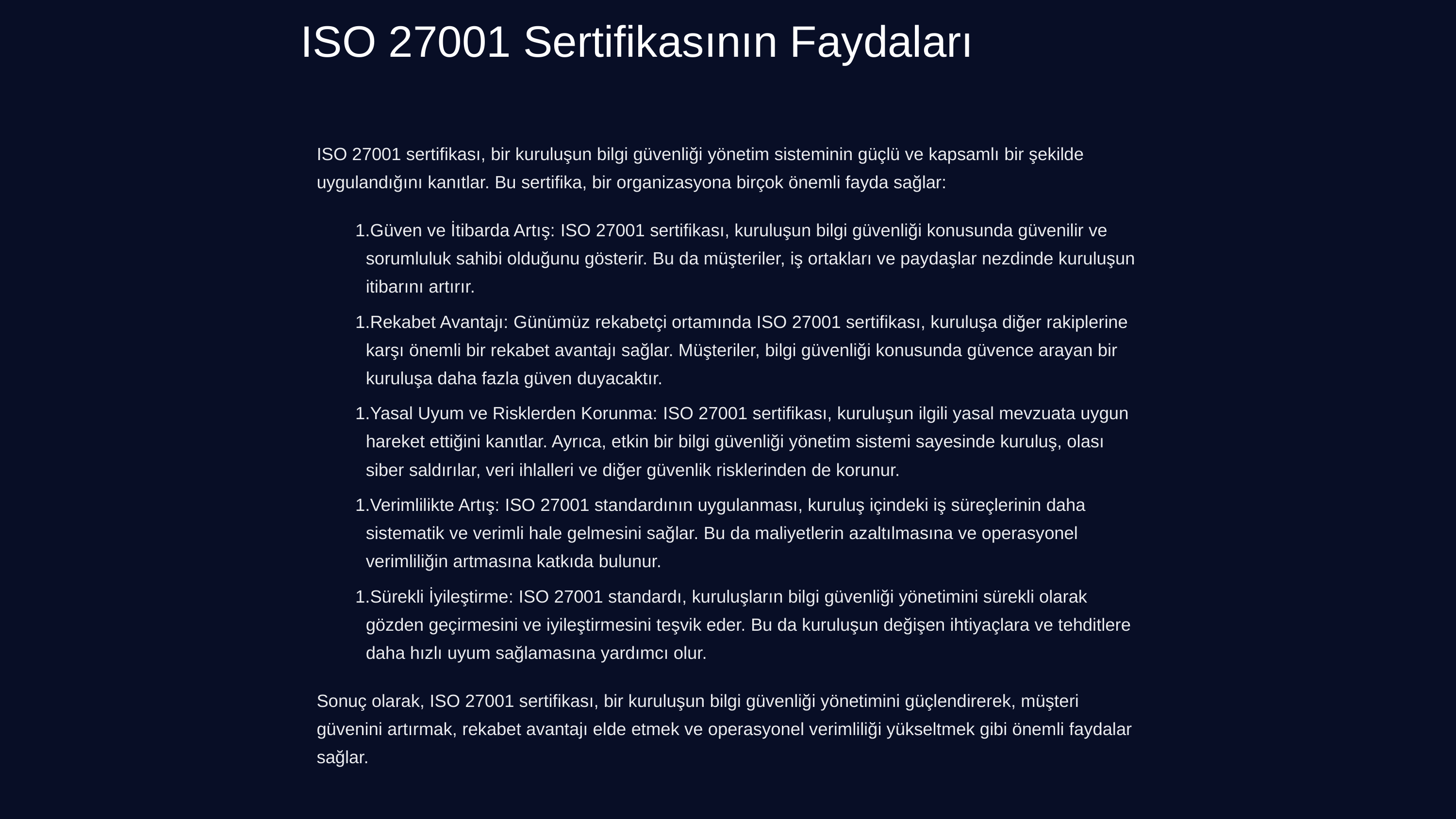

ISO 27001 Sertifikasının Faydaları
ISO 27001 sertifikası, bir kuruluşun bilgi güvenliği yönetim sisteminin güçlü ve kapsamlı bir şekilde uygulandığını kanıtlar. Bu sertifika, bir organizasyona birçok önemli fayda sağlar:
Güven ve İtibarda Artış: ISO 27001 sertifikası, kuruluşun bilgi güvenliği konusunda güvenilir ve sorumluluk sahibi olduğunu gösterir. Bu da müşteriler, iş ortakları ve paydaşlar nezdinde kuruluşun itibarını artırır.
Rekabet Avantajı: Günümüz rekabetçi ortamında ISO 27001 sertifikası, kuruluşa diğer rakiplerine karşı önemli bir rekabet avantajı sağlar. Müşteriler, bilgi güvenliği konusunda güvence arayan bir kuruluşa daha fazla güven duyacaktır.
Yasal Uyum ve Risklerden Korunma: ISO 27001 sertifikası, kuruluşun ilgili yasal mevzuata uygun hareket ettiğini kanıtlar. Ayrıca, etkin bir bilgi güvenliği yönetim sistemi sayesinde kuruluş, olası siber saldırılar, veri ihlalleri ve diğer güvenlik risklerinden de korunur.
Verimlilikte Artış: ISO 27001 standardının uygulanması, kuruluş içindeki iş süreçlerinin daha sistematik ve verimli hale gelmesini sağlar. Bu da maliyetlerin azaltılmasına ve operasyonel verimliliğin artmasına katkıda bulunur.
Sürekli İyileştirme: ISO 27001 standardı, kuruluşların bilgi güvenliği yönetimini sürekli olarak gözden geçirmesini ve iyileştirmesini teşvik eder. Bu da kuruluşun değişen ihtiyaçlara ve tehditlere daha hızlı uyum sağlamasına yardımcı olur.
Sonuç olarak, ISO 27001 sertifikası, bir kuruluşun bilgi güvenliği yönetimini güçlendirerek, müşteri güvenini artırmak, rekabet avantajı elde etmek ve operasyonel verimliliği yükseltmek gibi önemli faydalar sağlar.